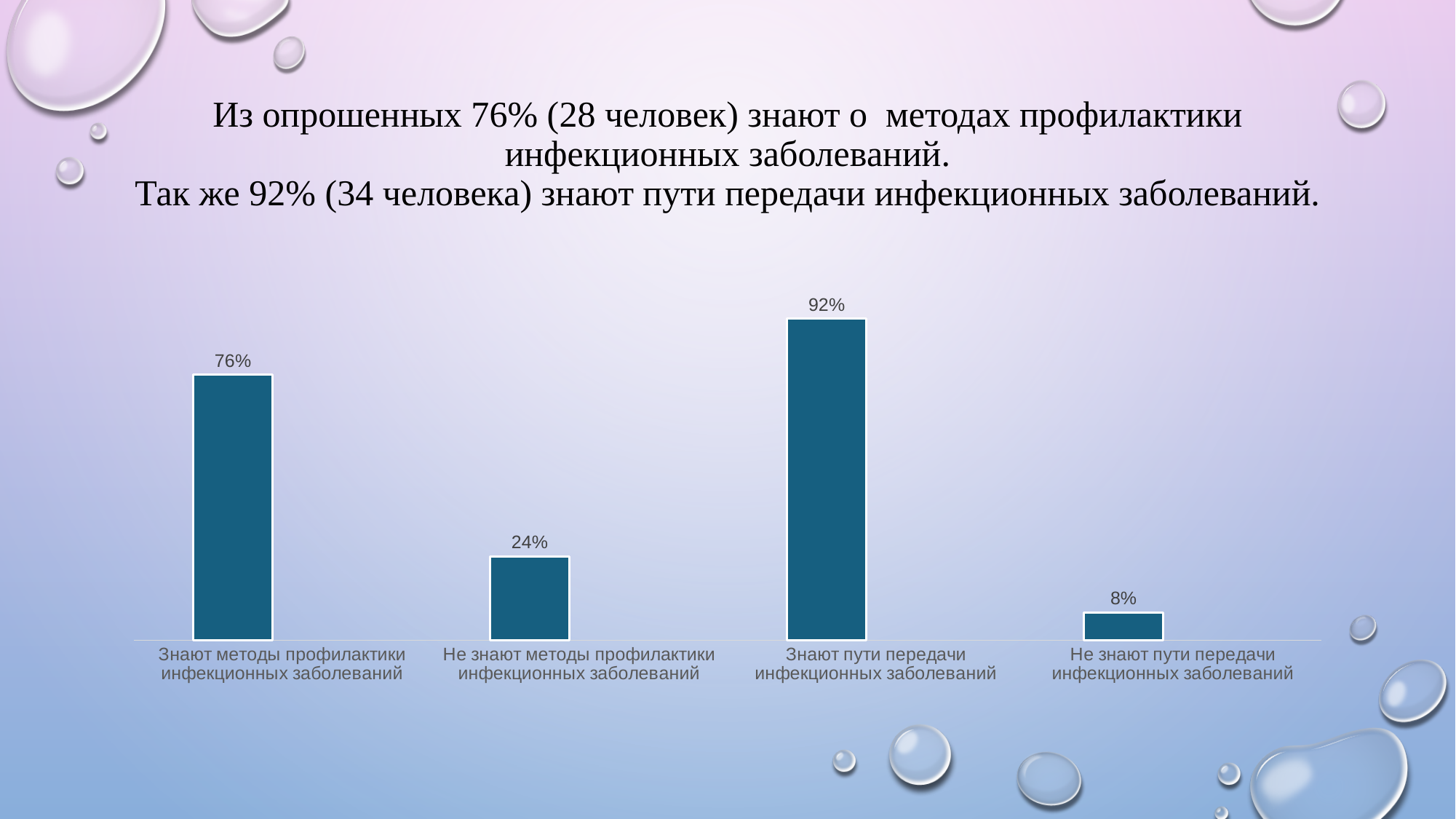

# Из опрошенных 76% (28 человек) знают о  методах профилактики инфекционных заболеваний. Так же 92% (34 человека) знают пути передачи инфекционных заболеваний.

### Chart

| Category | Столбец1 | Столбец2 |
|---|---|---|
| Знают методы профилактики инфекционных заболеваний | 0.7600000000000001 | None |
| Не знают методы профилактики инфекционных заболеваний | 0.24000000000000002 | None |
| Знают пути передачи инфекционных заболеваний | 0.92 | None |
| Не знают пути передачи инфекционных заболеваний | 0.08000000000000002 | None |